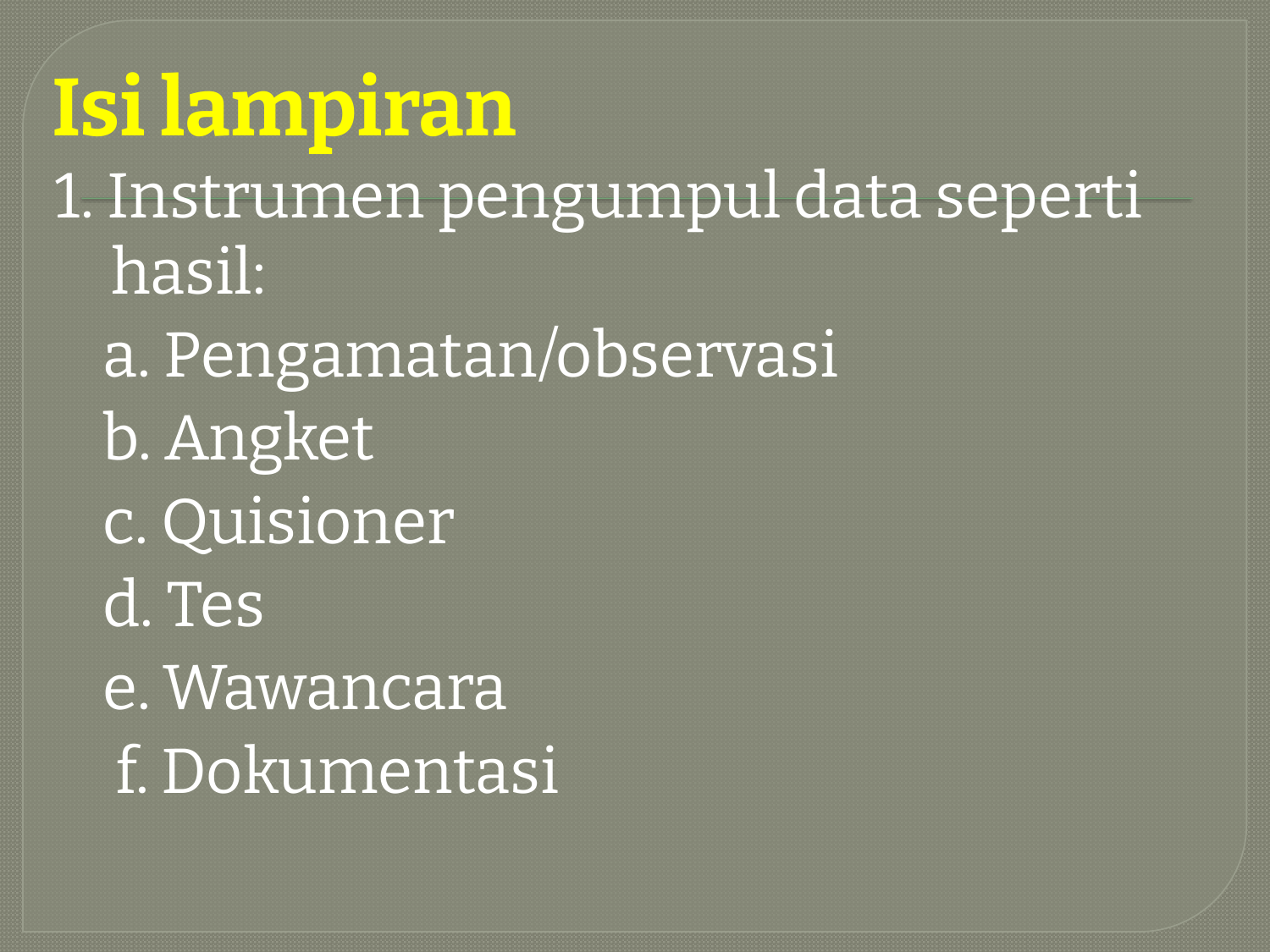

# Isi lampiran
1. Instrumen pengumpul data seperti hasil:
a. Pengamatan/observasi
b. Angket
c. Quisioner
d. Tes
e. Wawancara
 f. Dokumentasi